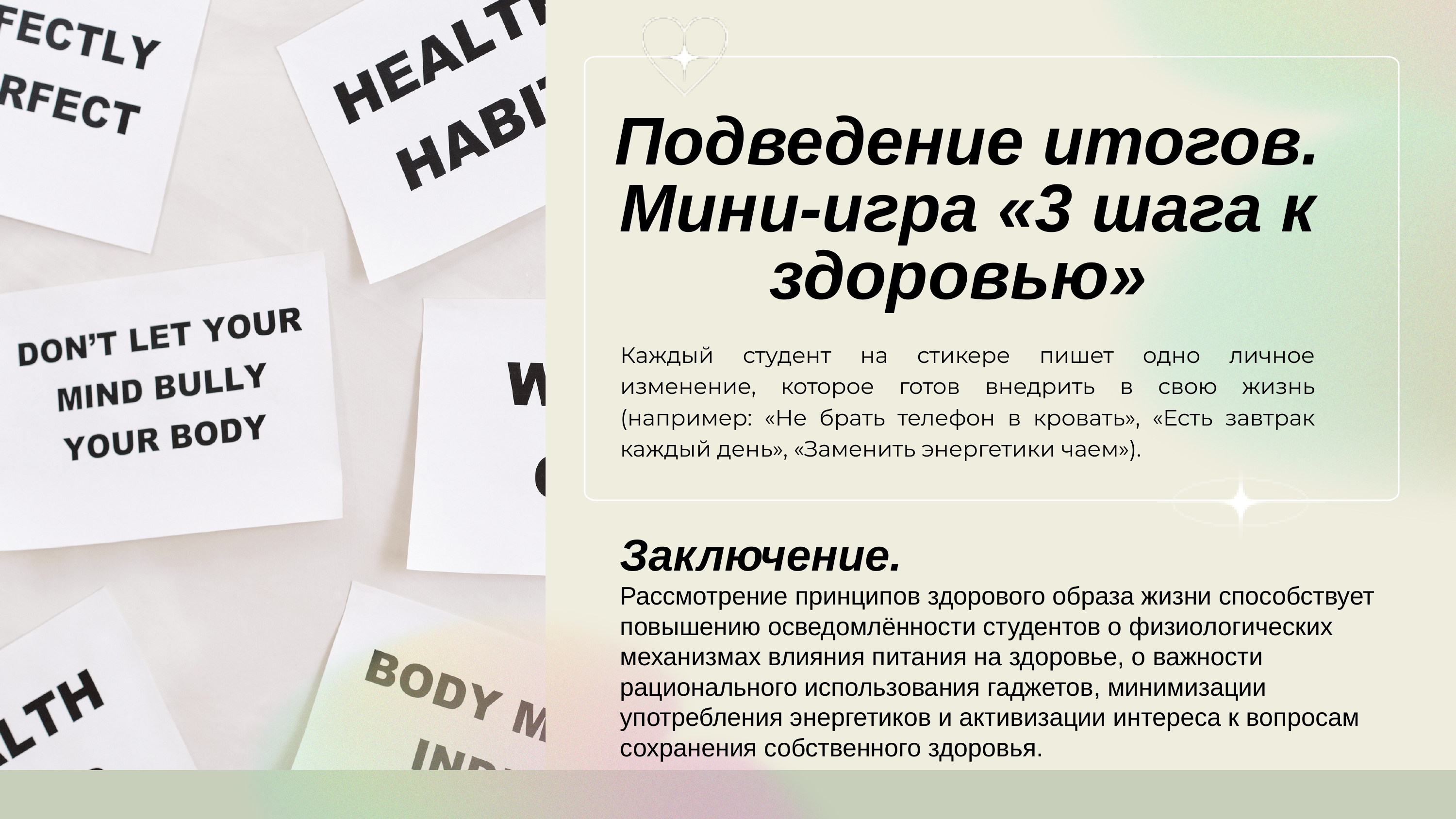

Подведение итогов. Мини-игра «3 шага к здоровью»
Каждый студент на стикере пишет одно личное изменение, которое готов внедрить в свою жизнь (например: «Не брать телефон в кровать», «Есть завтрак каждый день», «Заменить энергетики чаем»).

Заключение.
Рассмотрение принципов здорового образа жизни способствует повышению осведомлённости студентов о физиологических механизмах влияния питания на здоровье, о важности рационального использования гаджетов, минимизации употребления энергетиков и активизации интереса к вопросам сохранения собственного здоровья.